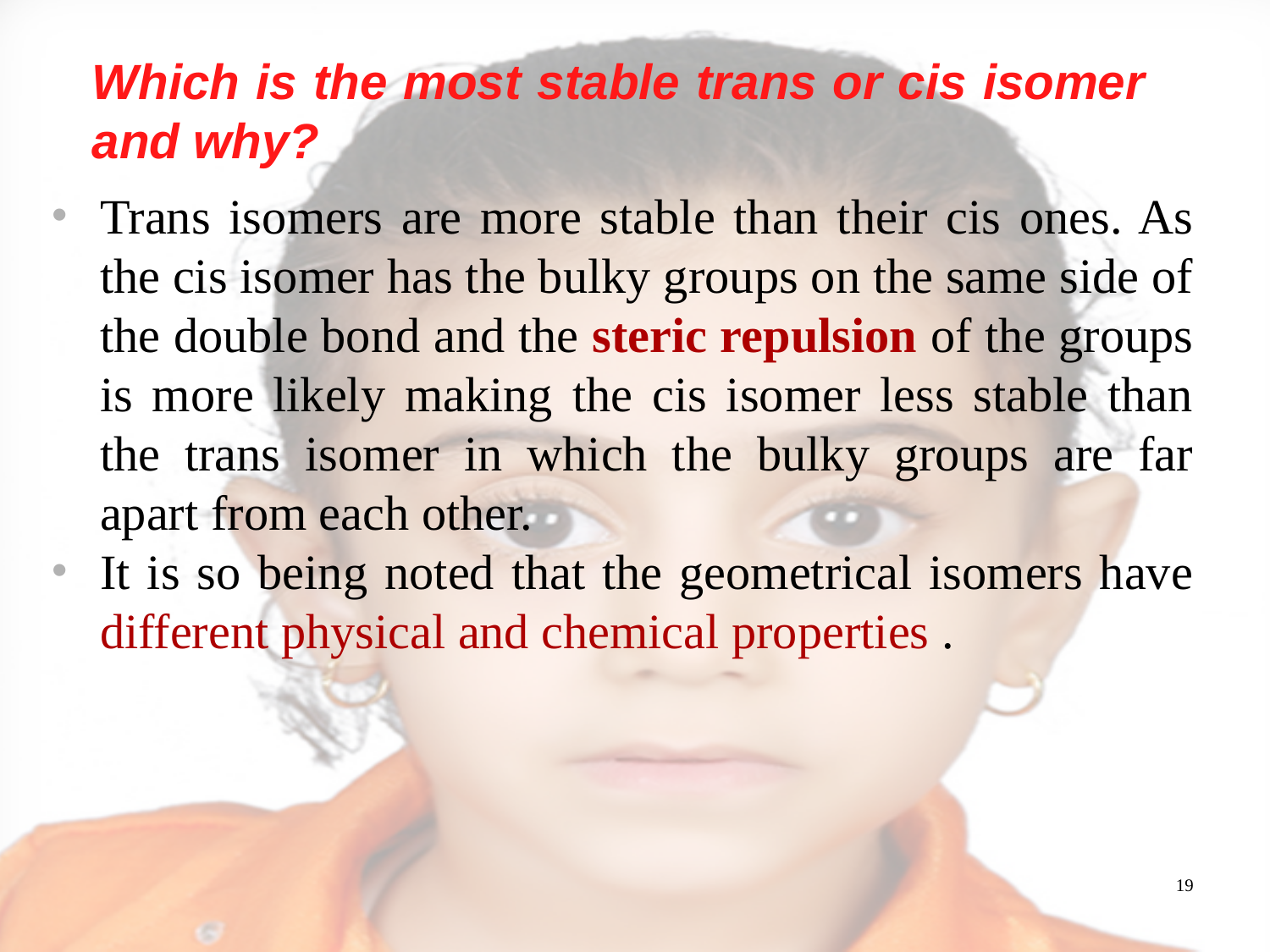

# Which is the most stable trans or cis isomer and why?
Trans isomers are more stable than their cis ones. As the cis isomer has the bulky groups on the same side of the double bond and the steric repulsion of the groups is more likely making the cis isomer less stable than the trans isomer in which the bulky groups are far apart from each other.
It is so being noted that the geometrical isomers have different physical and chemical properties .
19